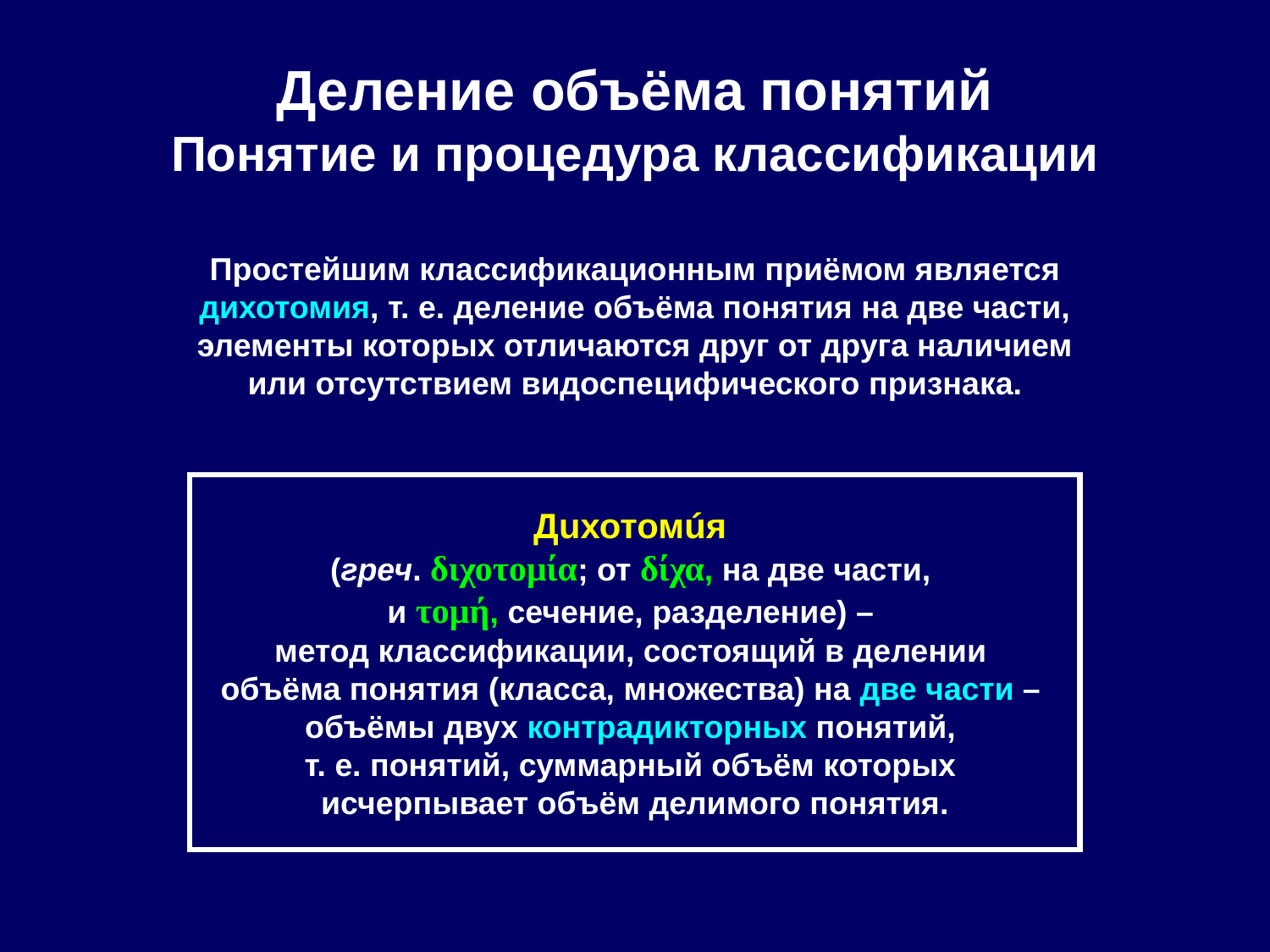

# Деление объёма понятий Понятие и процедура классификации
Простейшим классификационным приёмом является дихотомия, т. е. деление объёма понятия на две части, элементы которых отличаются друг от друга наличием или отсутствием видоспецифического признака.
Дuхотомúя
(греч. διχοτομία; от δίχα, на две части,
и τομή, сечение, разделение) –
метод классификации, состоящий в делении
объёма понятия (класса, множества) на две части –
объёмы двух контрадикторных понятий,
т. е. понятий, суммарный объём которых
исчерпывает объём делимого понятия.